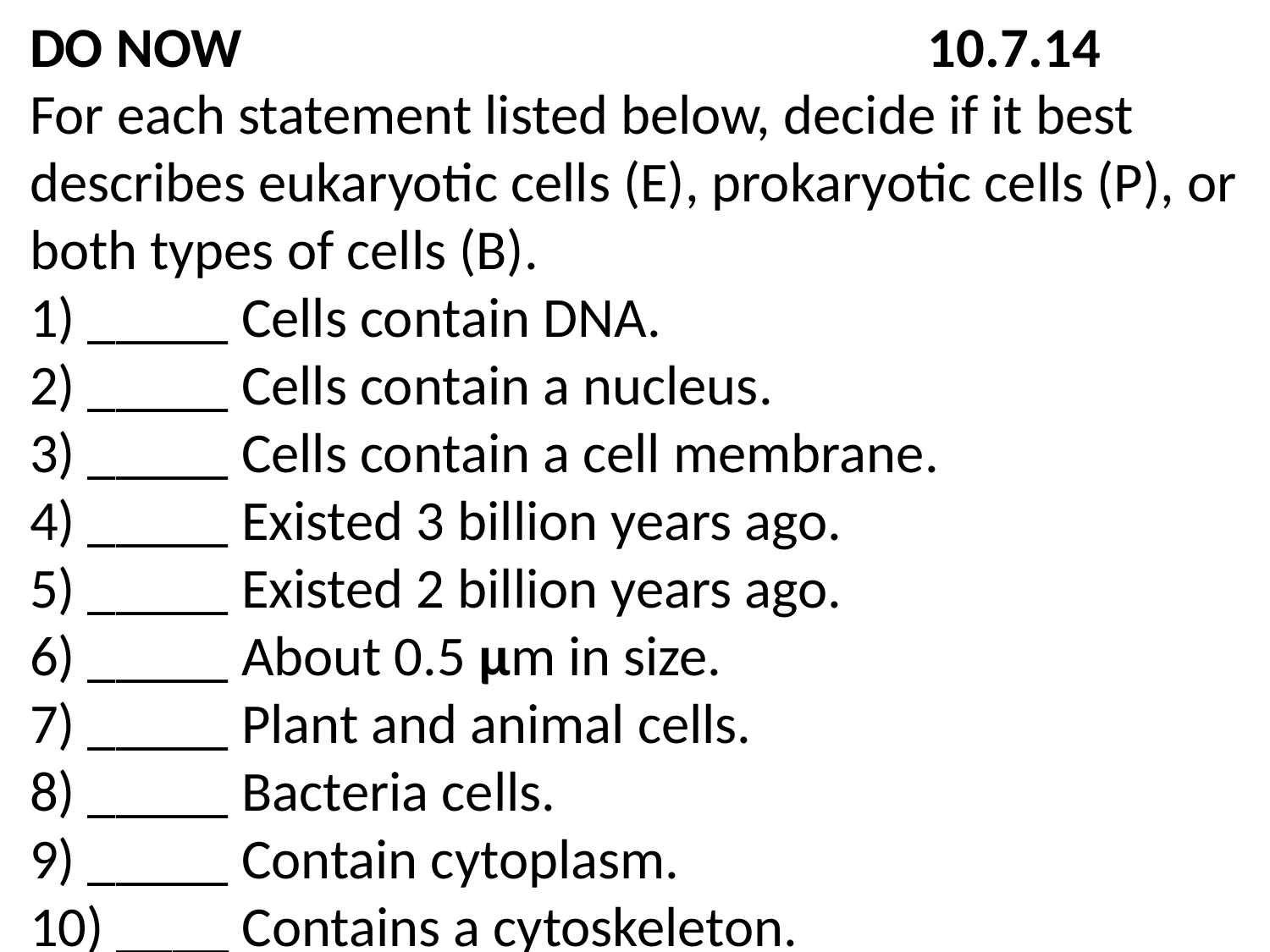

DO NOW                                                      10.7.14
For each statement listed below, decide if it best describes eukaryotic cells (E), prokaryotic cells (P), or both types of cells (B).
1) _____ Cells contain DNA.
2) _____ Cells contain a nucleus.
3) _____ Cells contain a cell membrane.
4) _____ Existed 3 billion years ago.
5) _____ Existed 2 billion years ago.
6) _____ About 0.5 μm in size.
7) _____ Plant and animal cells.
8) _____ Bacteria cells.
9) _____ Contain cytoplasm.
10) ____ Contains a cytoskeleton.